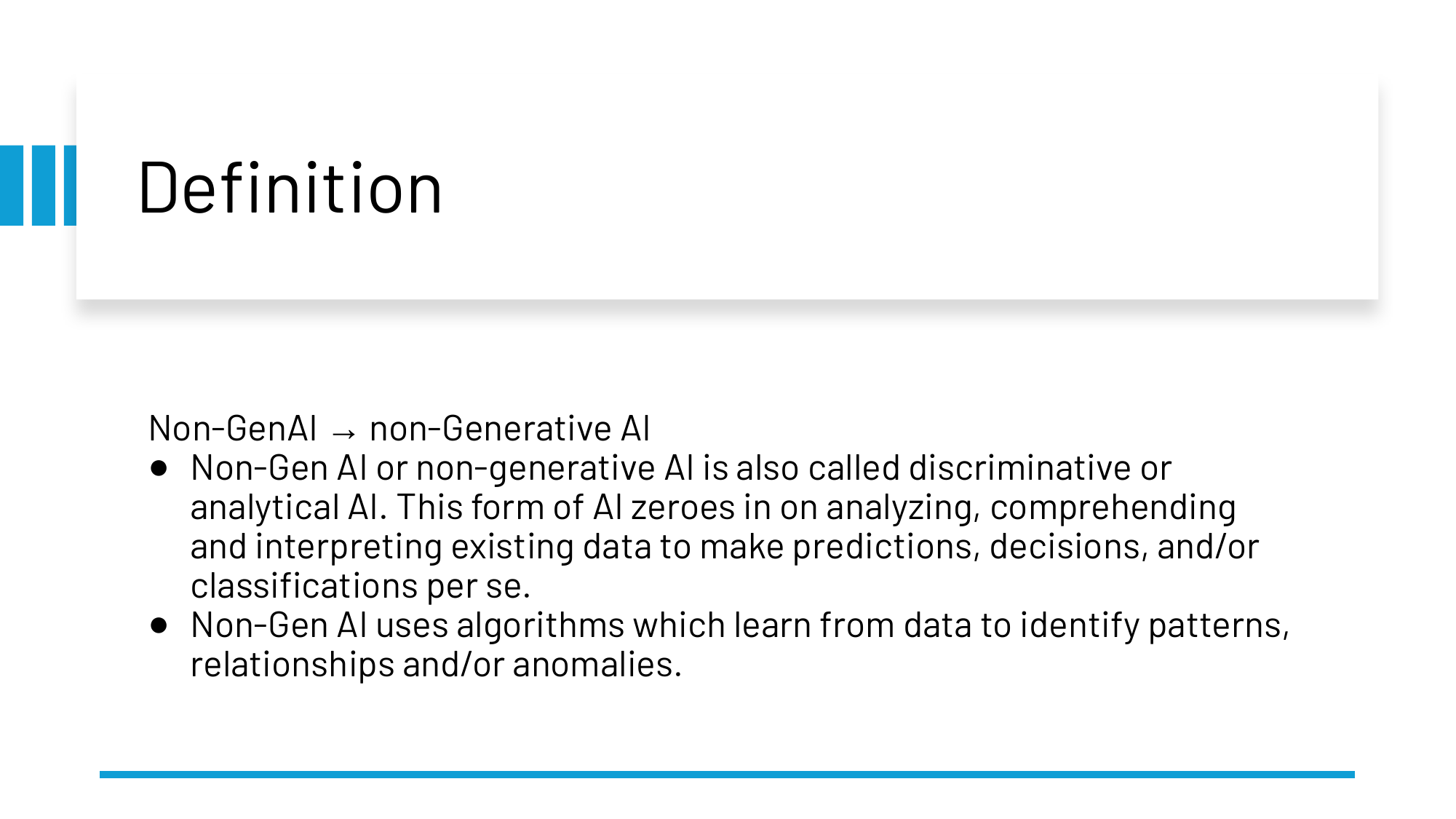

# Definition

Non-GenAI → non-Generative AI
Non-Gen AI or non-generative AI is also called discriminative or analytical AI. This form of AI zeroes in on analyzing, comprehending and interpreting existing data to make predictions, decisions, and/or classifications per se.
Non-Gen AI uses algorithms which learn from data to identify patterns, relationships and/or anomalies.